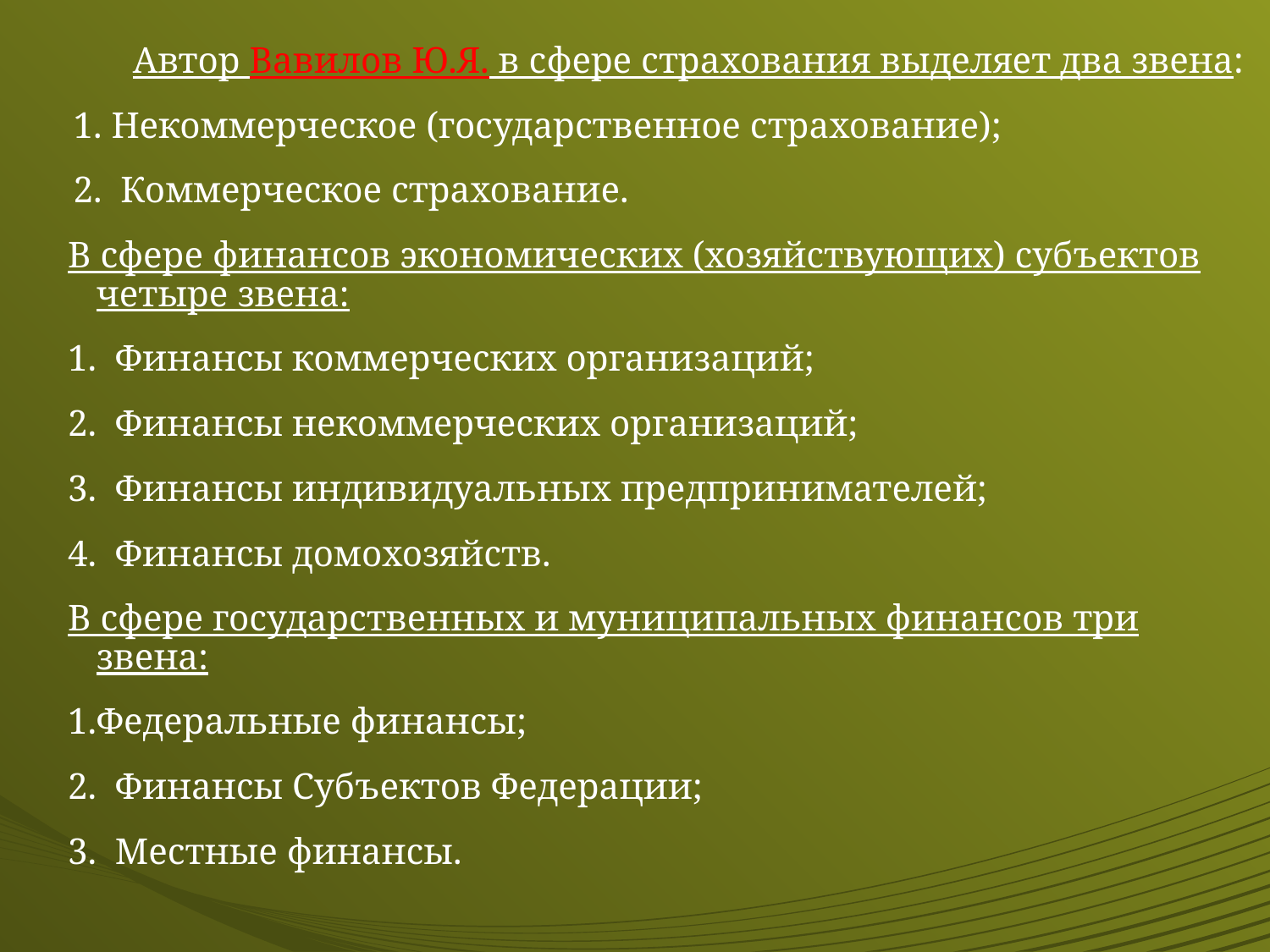

Автор Вавилов Ю.Я. в сфере страхования выделяет два звена:
1. Некоммерческое (государственное страхование);
2.  Коммерческое страхование.
В сфере финансов экономических (хозяйствующих) субъектов четыре звена:
1.  Финансы коммерческих организаций;
2.  Финансы некоммерческих организаций;
3.  Финансы индивидуальных предпринимателей;
4.  Финансы домохозяйств.
В сфере государственных и муниципальных финансов три звена:
1.	Федеральные финансы;
2.  Финансы Субъектов Федерации;
3.  Местные финансы.